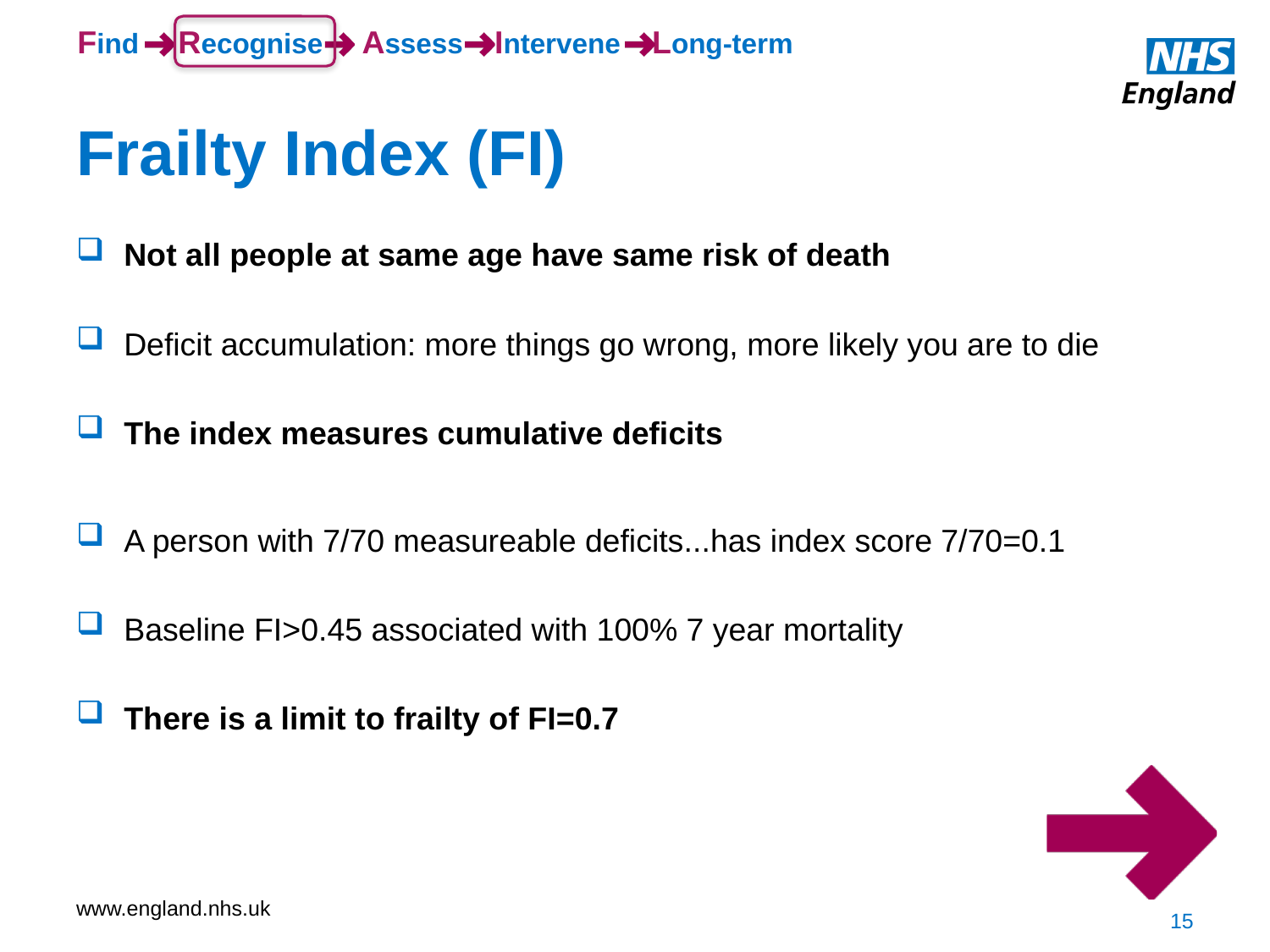

# Frailty Index (FI)

Not all people at same age have same risk of death

Deficit accumulation: more things go wrong, more likely you are to die

The index measures cumulative deficits

A person with 7/70 measureable deficits...has index score 7/70=0.1

Baseline FI>0.45 associated with 100% 7 year mortality

There is a limit to frailty of FI=0.7

15